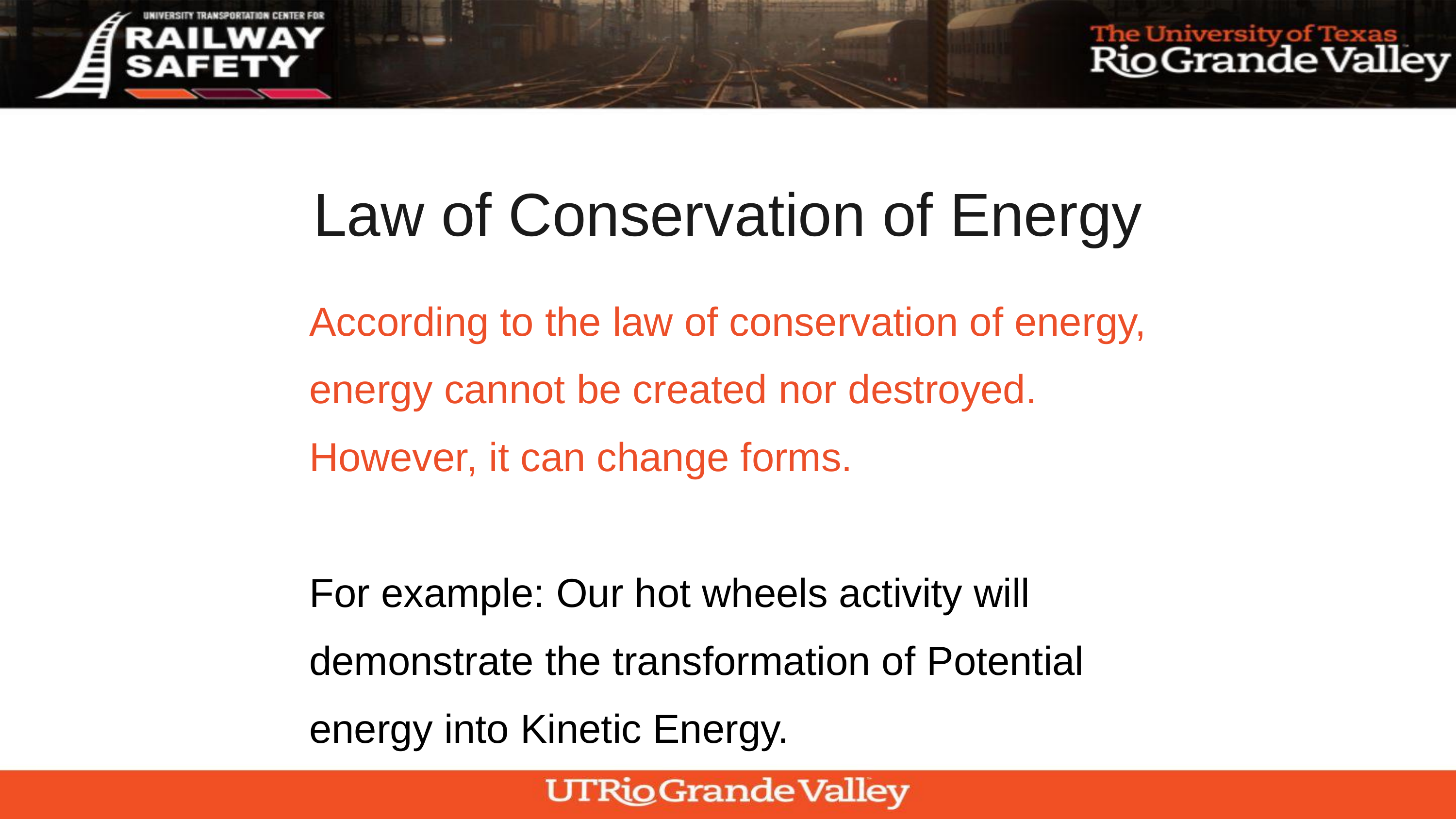

Law of Conservation of Energy
According to the law of conservation of energy, energy cannot be created nor destroyed. However, it can change forms.

For example: Our hot wheels activity will demonstrate the transformation of Potential energy into Kinetic Energy.